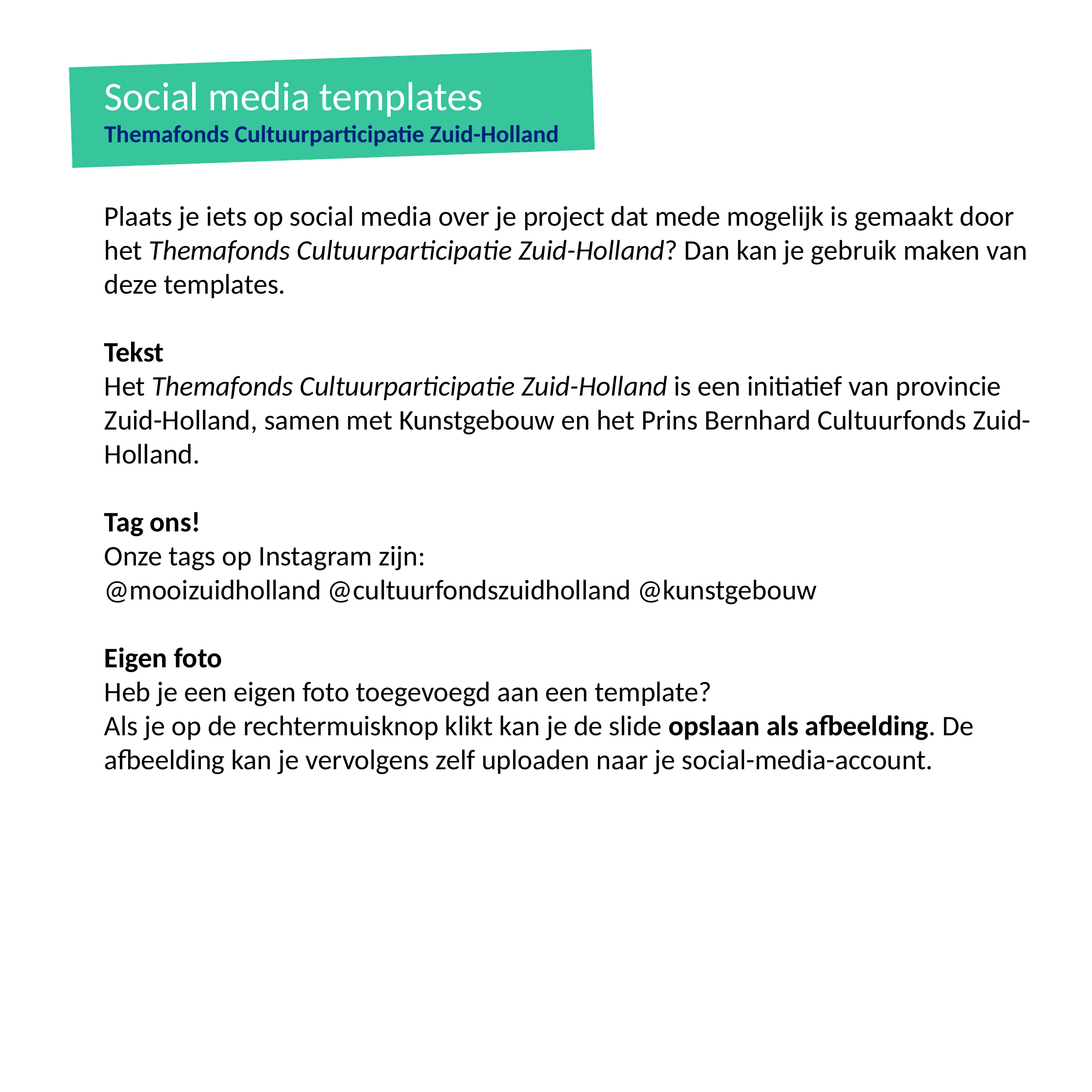

Social media templates
Themafonds Cultuurparticipatie Zuid-Holland
Plaats je iets op social media over je project dat mede mogelijk is gemaakt door het Themafonds Cultuurparticipatie Zuid-Holland? Dan kan je gebruik maken van deze templates.
Tekst
Het Themafonds Cultuurparticipatie Zuid-Holland is een initiatief van provincie Zuid-Holland, samen met Kunstgebouw en het Prins Bernhard Cultuurfonds Zuid-Holland.

Tag ons!
Onze tags op Instagram zijn:
@mooizuidholland @cultuurfondszuidholland @kunstgebouw
Eigen foto
Heb je een eigen foto toegevoegd aan een template?
Als je op de rechtermuisknop klikt kan je de slide opslaan als afbeelding. De afbeelding kan je vervolgens zelf uploaden naar je social-media-account.